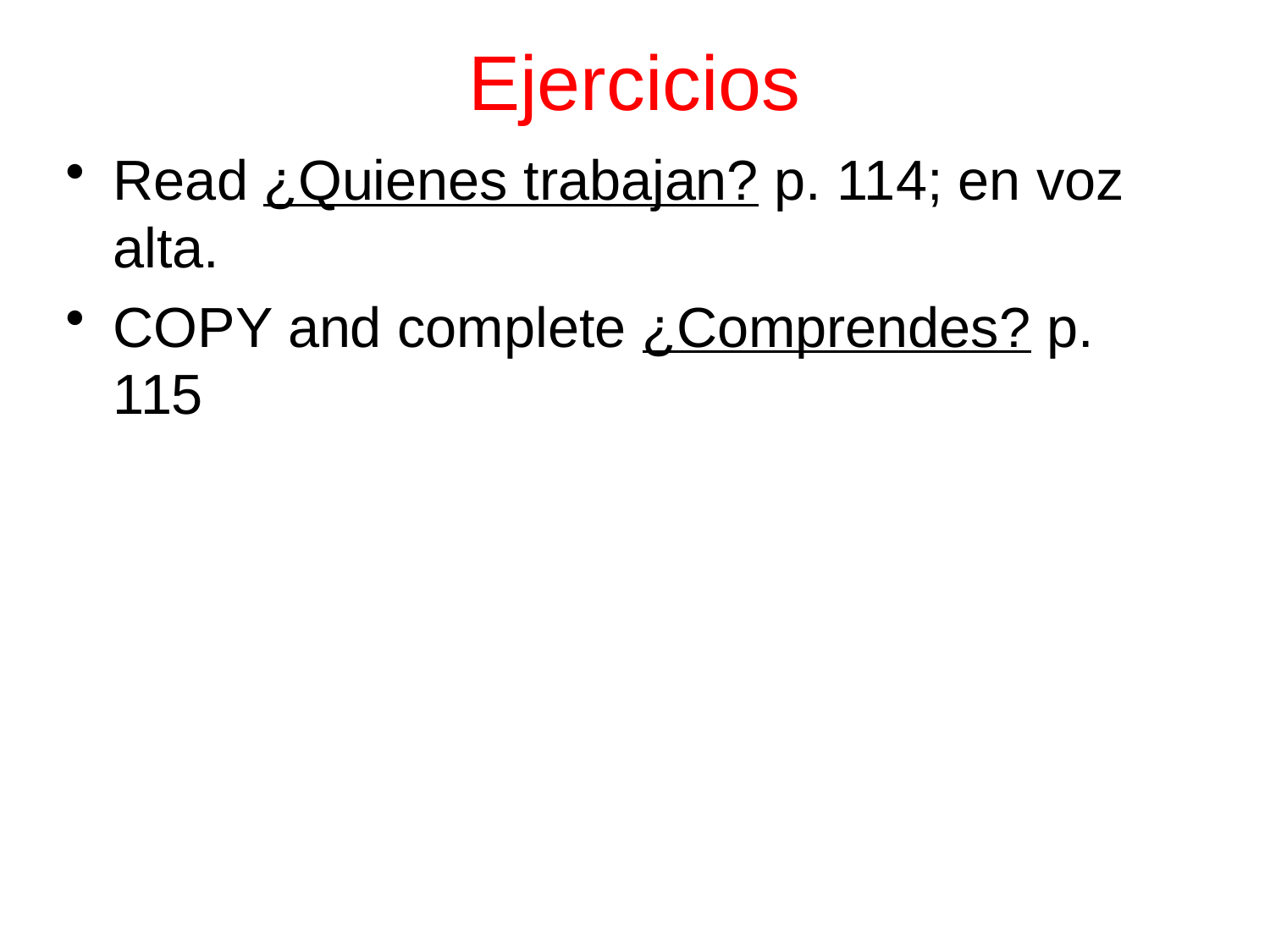

# Ejercicios
Read ¿Quienes trabajan? p. 114; en voz alta.
COPY and complete ¿Comprendes? p. 115